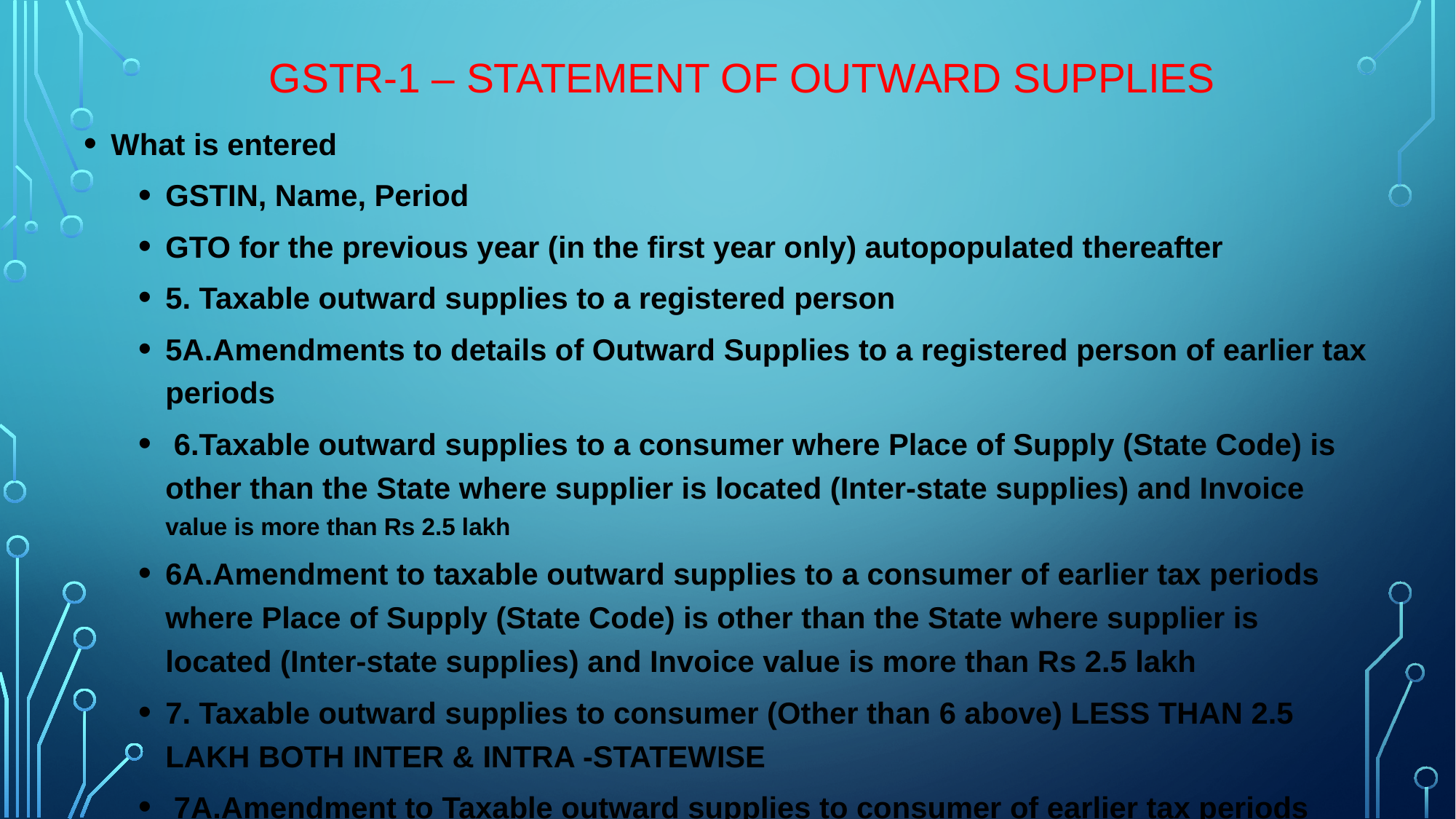

# GSTR-1 – Statement of Outward Supplies
What is entered
GSTIN, Name, Period
GTO for the previous year (in the first year only) autopopulated thereafter
5. Taxable outward supplies to a registered person
5A.Amendments to details of Outward Supplies to a registered person of earlier tax periods
 6.Taxable outward supplies to a consumer where Place of Supply (State Code) is other than the State where supplier is located (Inter-state supplies) and Invoice value is more than Rs 2.5 lakh
6A.Amendment to taxable outward supplies to a consumer of earlier tax periods where Place of Supply (State Code) is other than the State where supplier is located (Inter-state supplies) and Invoice value is more than Rs 2.5 lakh
7. Taxable outward supplies to consumer (Other than 6 above) LESS THAN 2.5 LAKH BOTH INTER & INTRA -STATEWISE
 7A.Amendment to Taxable outward supplies to consumer of earlier tax periods (original supplies covered under 7 above in earlier tax period (s))